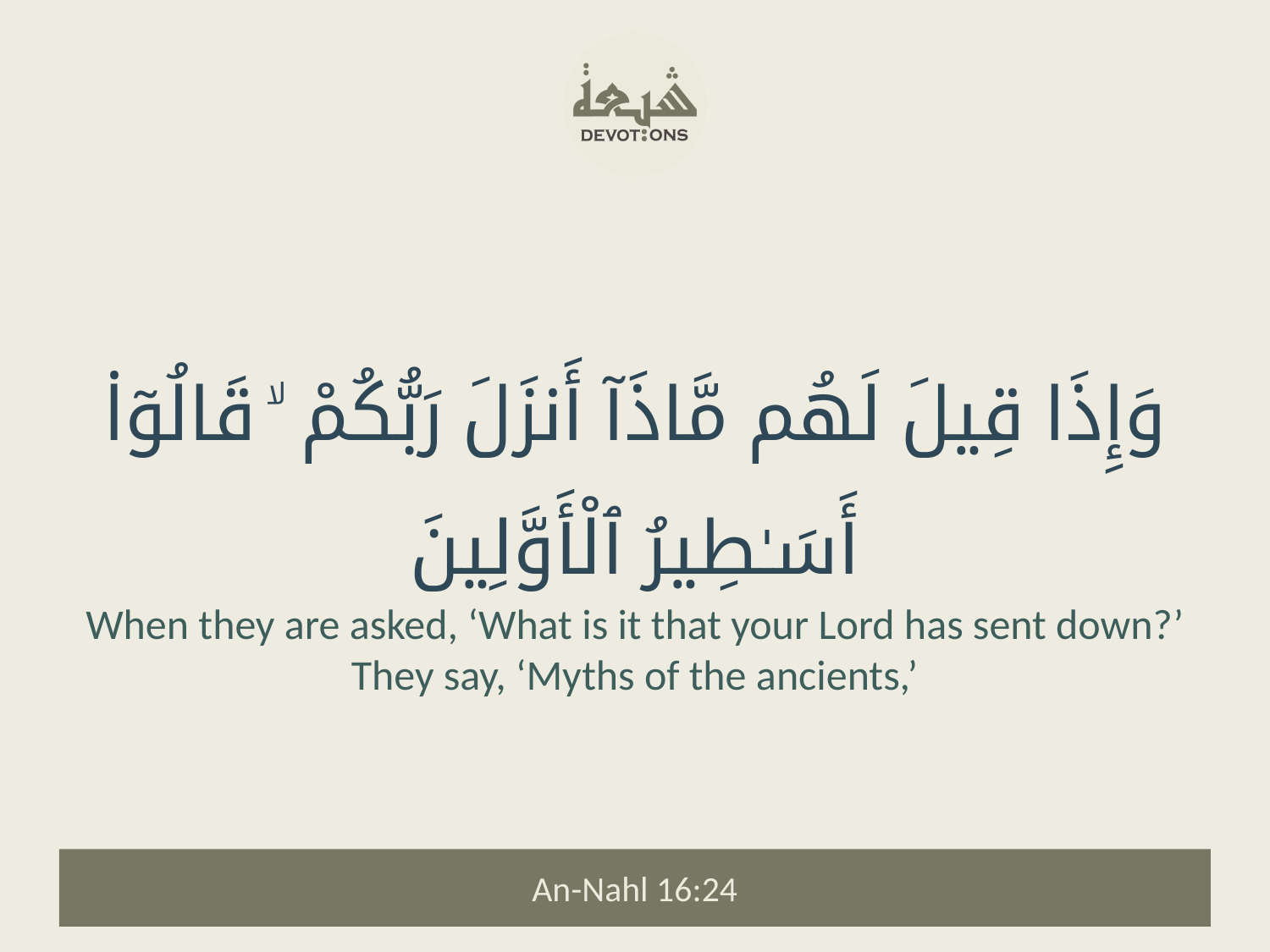

وَإِذَا قِيلَ لَهُم مَّاذَآ أَنزَلَ رَبُّكُمْ ۙ قَالُوٓا۟ أَسَـٰطِيرُ ٱلْأَوَّلِينَ
When they are asked, ‘What is it that your Lord has sent down?’ They say, ‘Myths of the ancients,’
An-Nahl 16:24